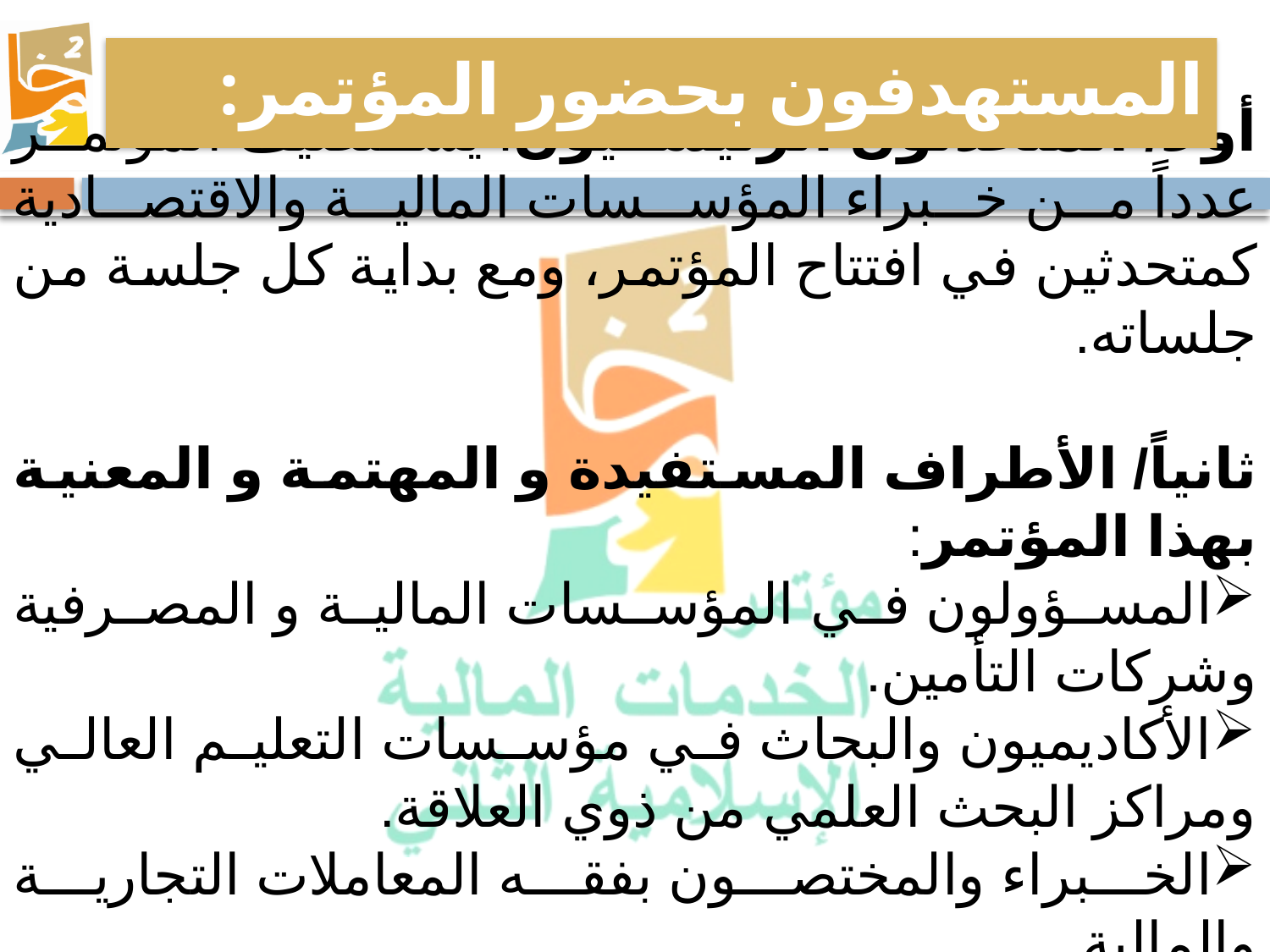

المستهدفون بحضور المؤتمر:
أولاً/ المتحدثون الرئيسيون: يستضيف المؤتمر عدداً من خبراء المؤسسات المالية والاقتصادية كمتحدثين في افتتاح المؤتمر، ومع بداية كل جلسة من جلساته.

ثانياً/ الأطراف المستفيدة و المهتمة و المعنية بهذا المؤتمر:
المسؤولون في المؤسسات المالية و المصرفية وشركات التأمين.
الأكاديميون والبحاث في مؤسسات التعليم العالي ومراكز البحث العلمي من ذوي العلاقة.
الخبراء والمختصون بفقه المعاملات التجارية والمالية.
الخبراء والمهتمون بقوانين التمويل و الاستثمار .